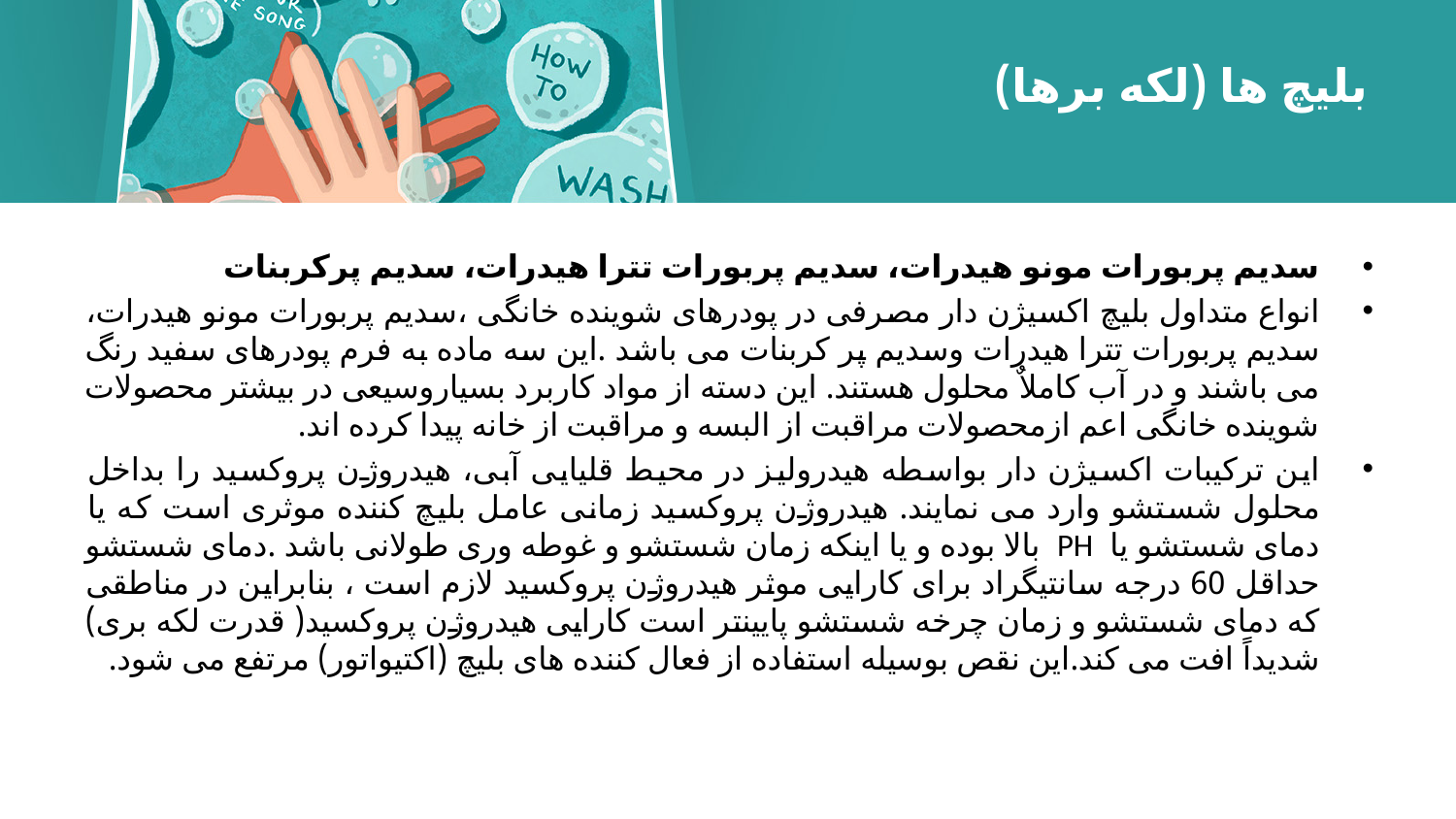

# بلیچ ها (لکه برها)
سدیم پربورات مونو هیدرات، سدیم پربورات تترا هیدرات، سدیم پرکربنات
انواع متداول بلیچ اكسیژن دار مصرفی در پودرهای شوینده خانگی ،سدیم پربورات مونو هیدرات، سدیم پربورات تترا هیدرات وسدیم پر كربنات می باشد .این سه ماده به فرم پودرهای سفید رنگ می باشند و در آب کاملاٌ محلول هستند. این دسته از مواد کاربرد بسیاروسیعی در بیشتر محصولات شوینده خانگی اعم ازمحصولات مراقبت از البسه و مراقبت از خانه پیدا کرده اند.
این تركیبات اكسیژن دار بواسطه هیدرولیز در محیط قلیایی آبی، هیدروژن پروكسید را بداخل محلول شستشو وارد می نمایند. هیدروژن پروكسید زمانی عامل بلیچ كننده موثری است كه یا دمای شستشو یا  PH  بالا بوده و یا اینکه زمان شستشو و غوطه وری طولانی باشد .دمای شستشو حداقل 60 درجه سانتیگراد برای كارایی موثر هیدروژن پروكسید لازم است ، بنابراین در مناطقی كه دمای شستشو و زمان چرخه شستشو پایینتر است كارایی هیدروژن پروكسید( قدرت لكه بری) شدیداً افت می كند.این نقص بوسیله استفاده از فعال كننده های بلیچ (اكتیواتور) مرتفع می شود.